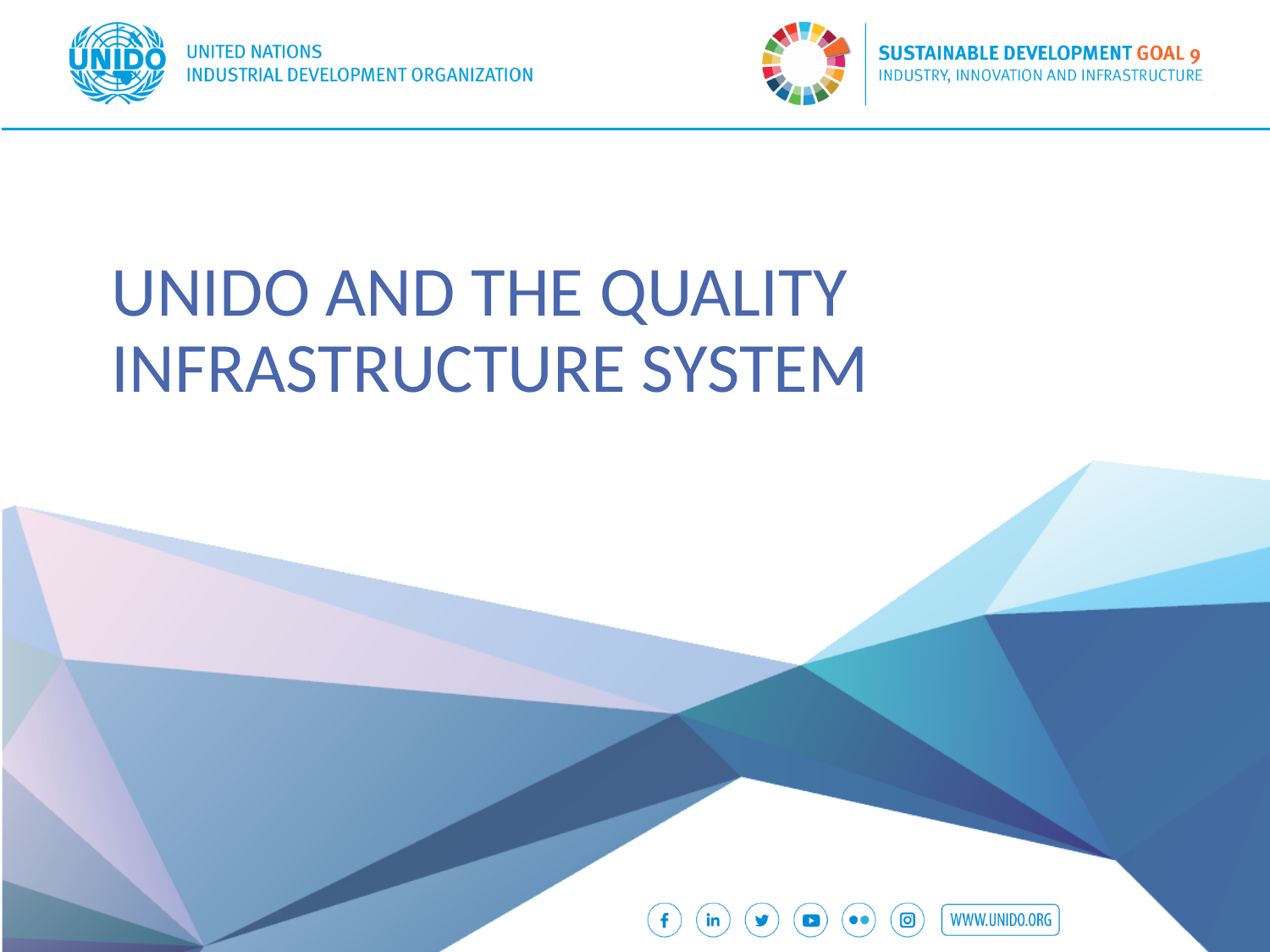

# UNIDO AND THE QUALITY INFRASTRUCTURE SYSTEM